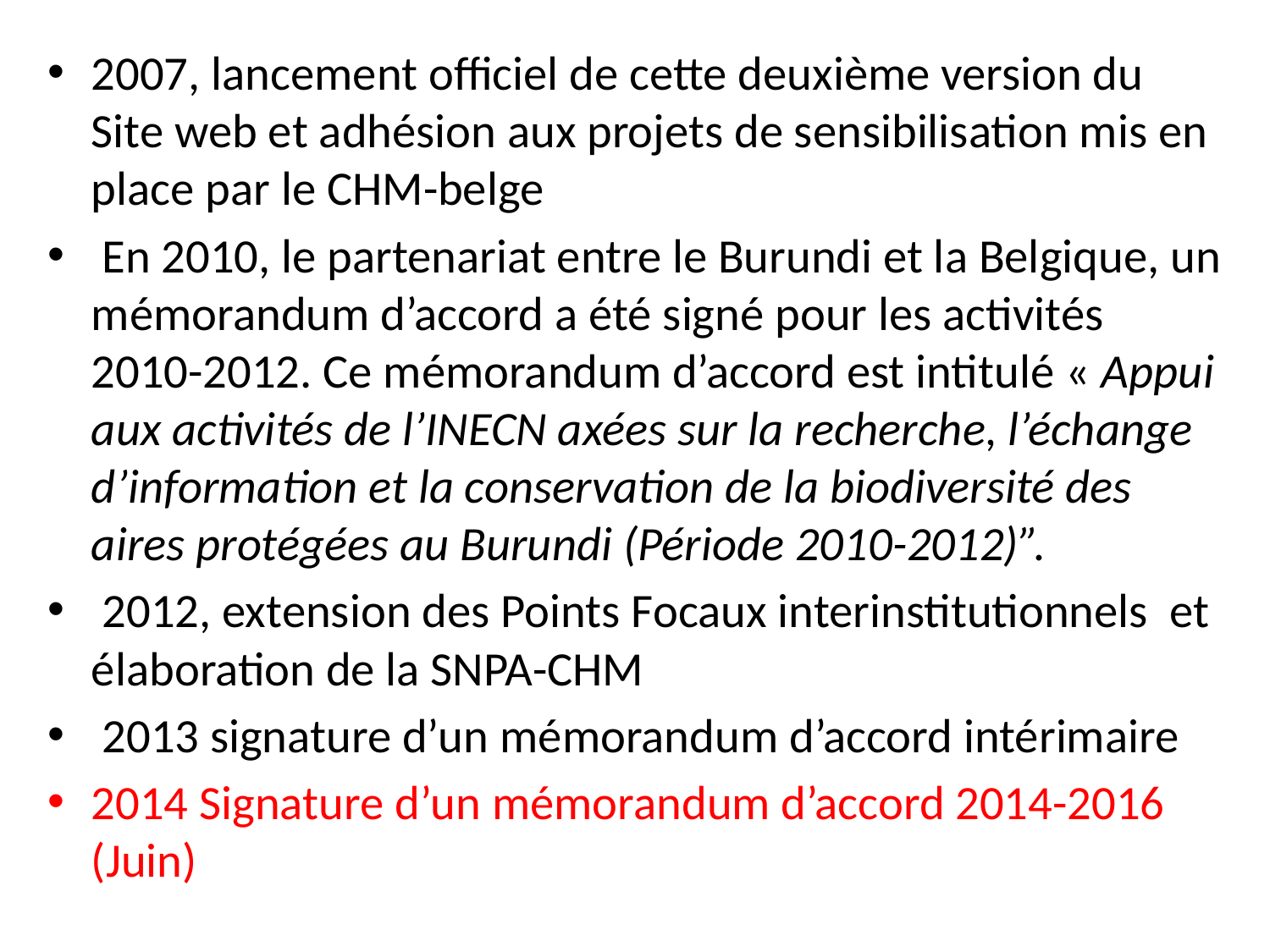

2007, lancement officiel de cette deuxième version du Site web et adhésion aux projets de sensibilisation mis en place par le CHM-belge
 En 2010, le partenariat entre le Burundi et la Belgique, un mémorandum d’accord a été signé pour les activités 2010-2012. Ce mémorandum d’accord est intitulé « Appui aux activités de l’INECN axées sur la recherche, l’échange d’information et la conservation de la biodiversité des aires protégées au Burundi (Période 2010-2012)”.
 2012, extension des Points Focaux interinstitutionnels  et élaboration de la SNPA-CHM
 2013 signature d’un mémorandum d’accord intérimaire
2014 Signature d’un mémorandum d’accord 2014-2016 (Juin)